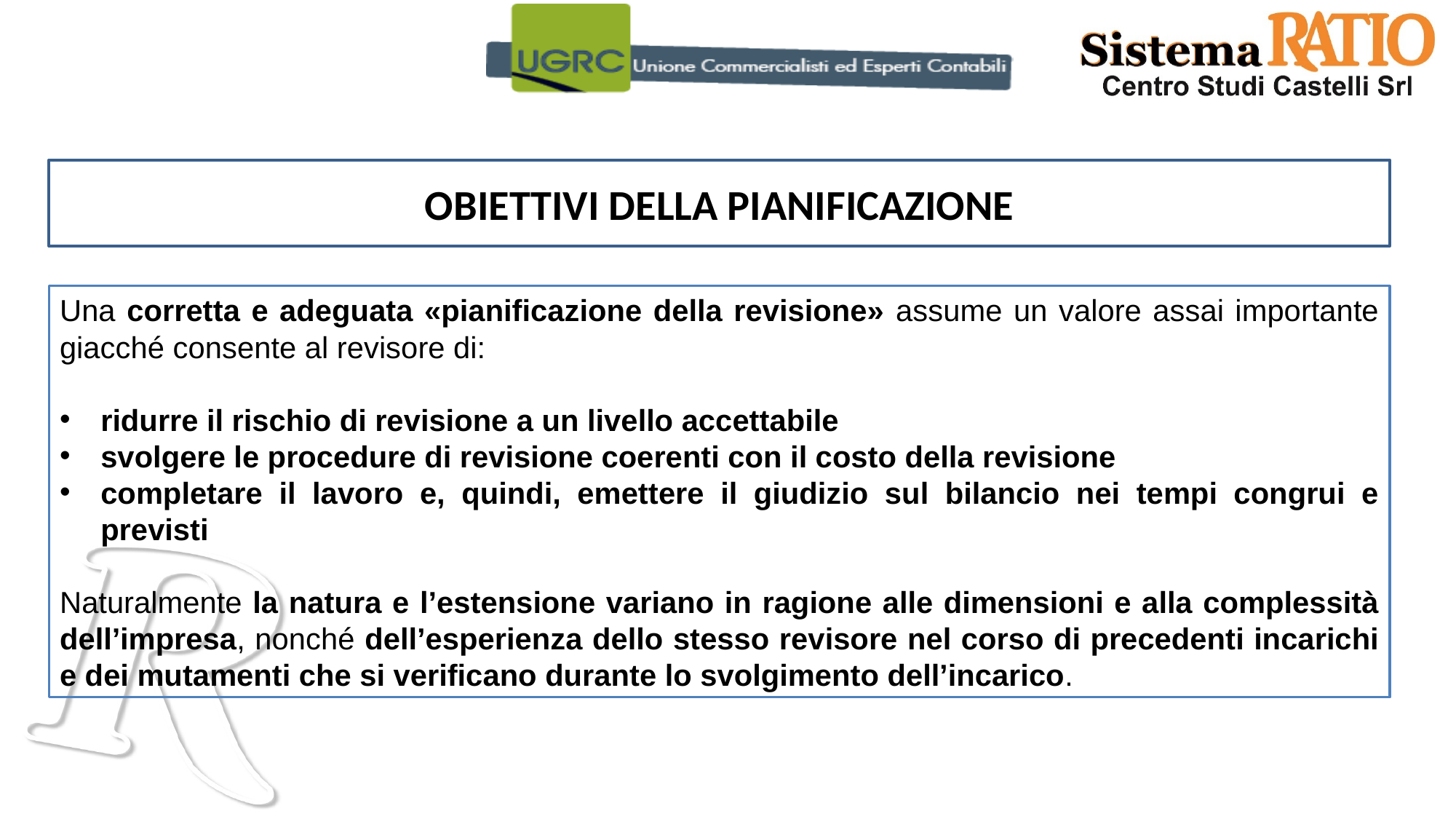

OBIETTIVI DELLA PIANIFICAZIONE
Una corretta e adeguata «pianificazione della revisione» assume un valore assai importante giacché consente al revisore di:

ridurre il rischio di revisione a un livello accettabile
svolgere le procedure di revisione coerenti con il costo della revisione
completare il lavoro e, quindi, emettere il giudizio sul bilancio nei tempi congrui e previsti

Naturalmente la natura e l’estensione variano in ragione alle dimensioni e alla complessità dell’impresa, nonché dell’esperienza dello stesso revisore nel corso di precedenti incarichi e dei mutamenti che si verificano durante lo svolgimento dell’incarico.